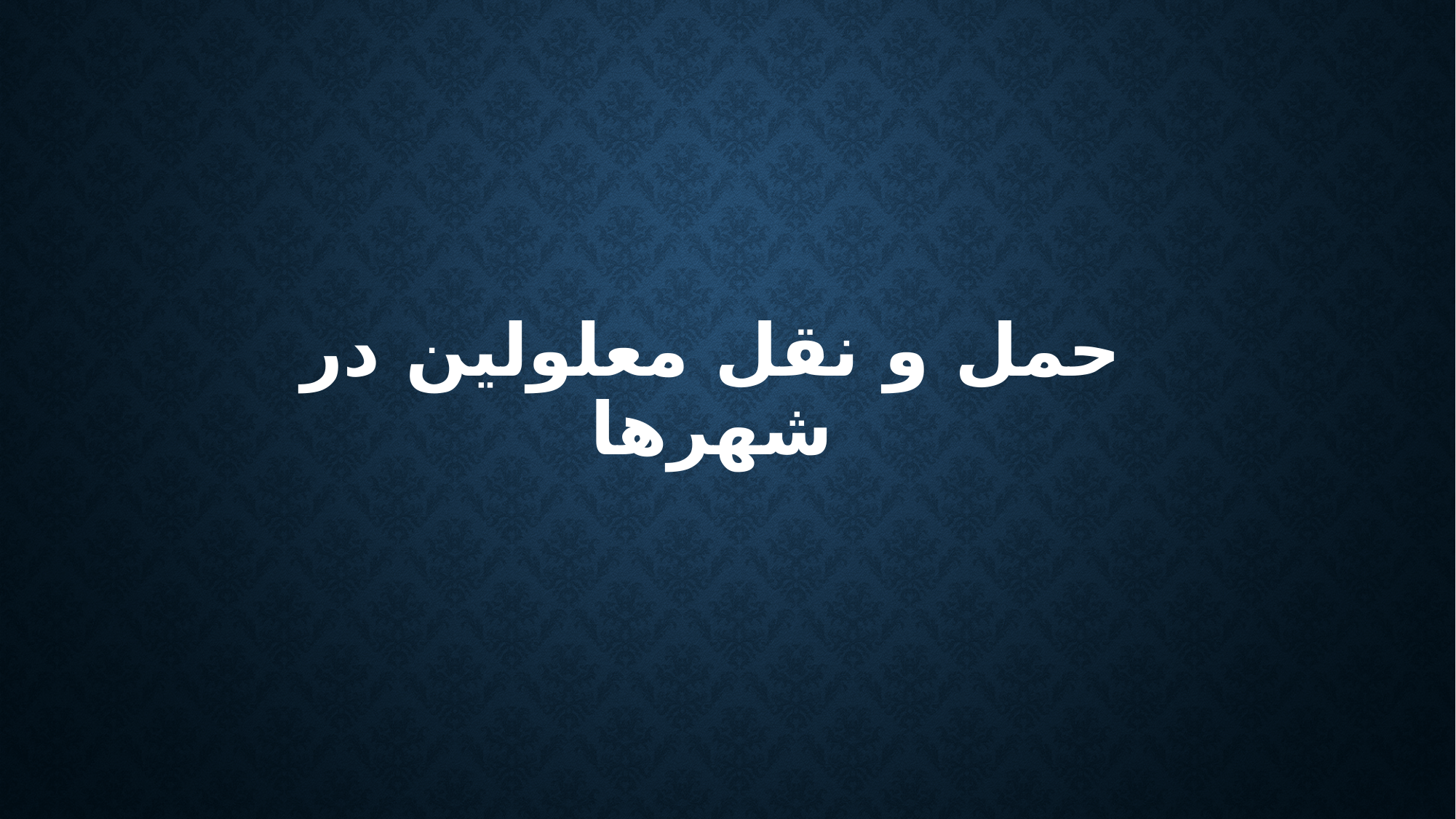

# حمل و نقل معلولین در شهرها